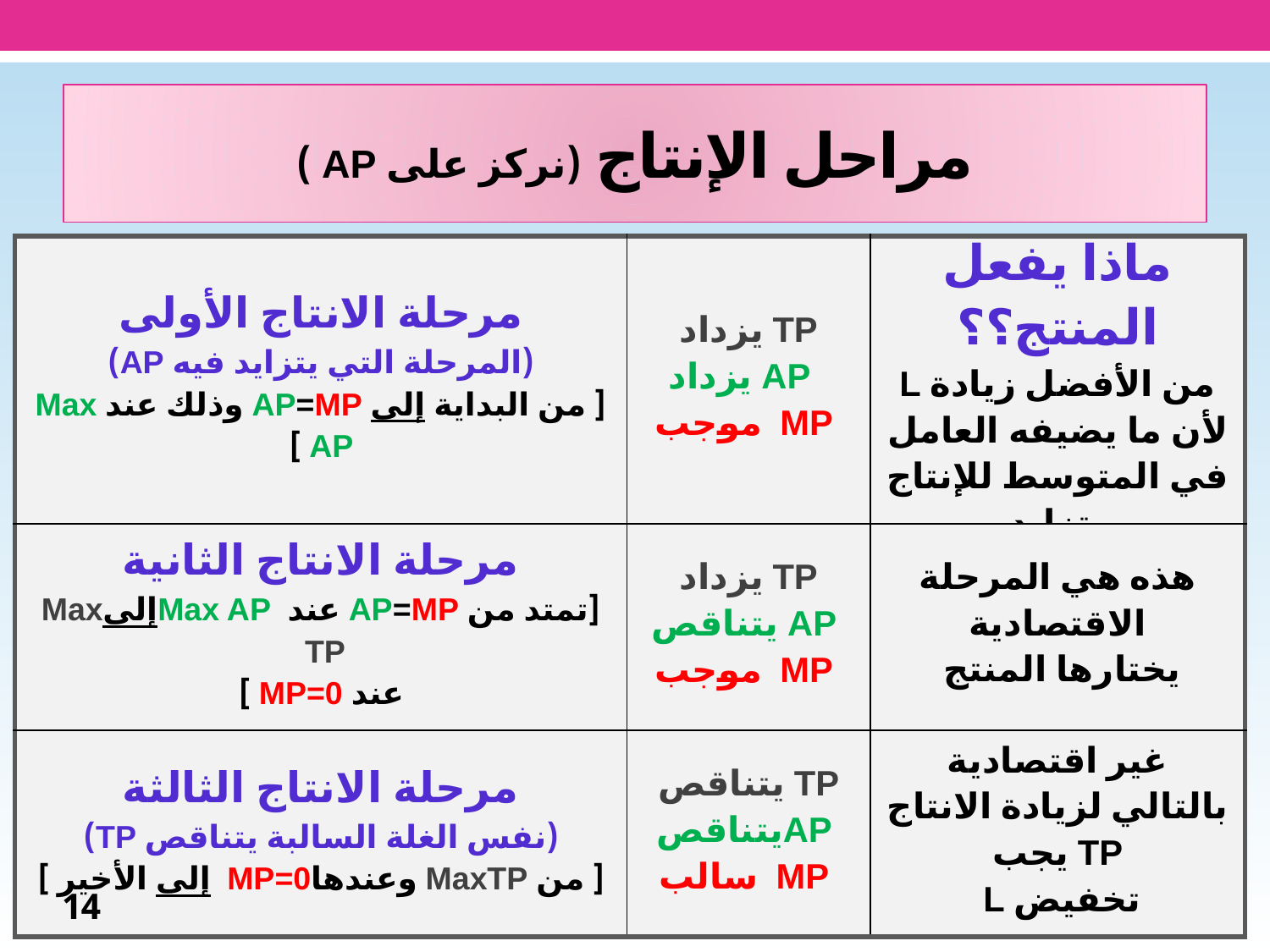

مراحل الإنتاج (نركز على AP )

| مرحلة الانتاج الأولى (المرحلة التي يتزايد فيه AP) [ من البداية إلى AP=MP وذلك عند Max AP ] | TP يزداد AP يزداد MP موجب | ماذا يفعل المنتج؟؟ من الأفضل زيادة L لأن ما يضيفه العامل في المتوسط للإنتاج يتزايد |
| --- | --- | --- |
| مرحلة الانتاج الثانية [تمتد من AP=MP عند Max APإلىMax TP عند MP=0 ] | TP يزداد AP يتناقص MP موجب | هذه هي المرحلة الاقتصادية يختارها المنتج |
| مرحلة الانتاج الثالثة (نفس الغلة السالبة يتناقص TP) [ من MaxTP وعندهاMP=0 إلى الأخير ] | TP يتناقص APيتناقص MP سالب | غير اقتصادية بالتالي لزيادة الانتاج TP يجب تخفيض L |
14

أ. أمل أبوملحة